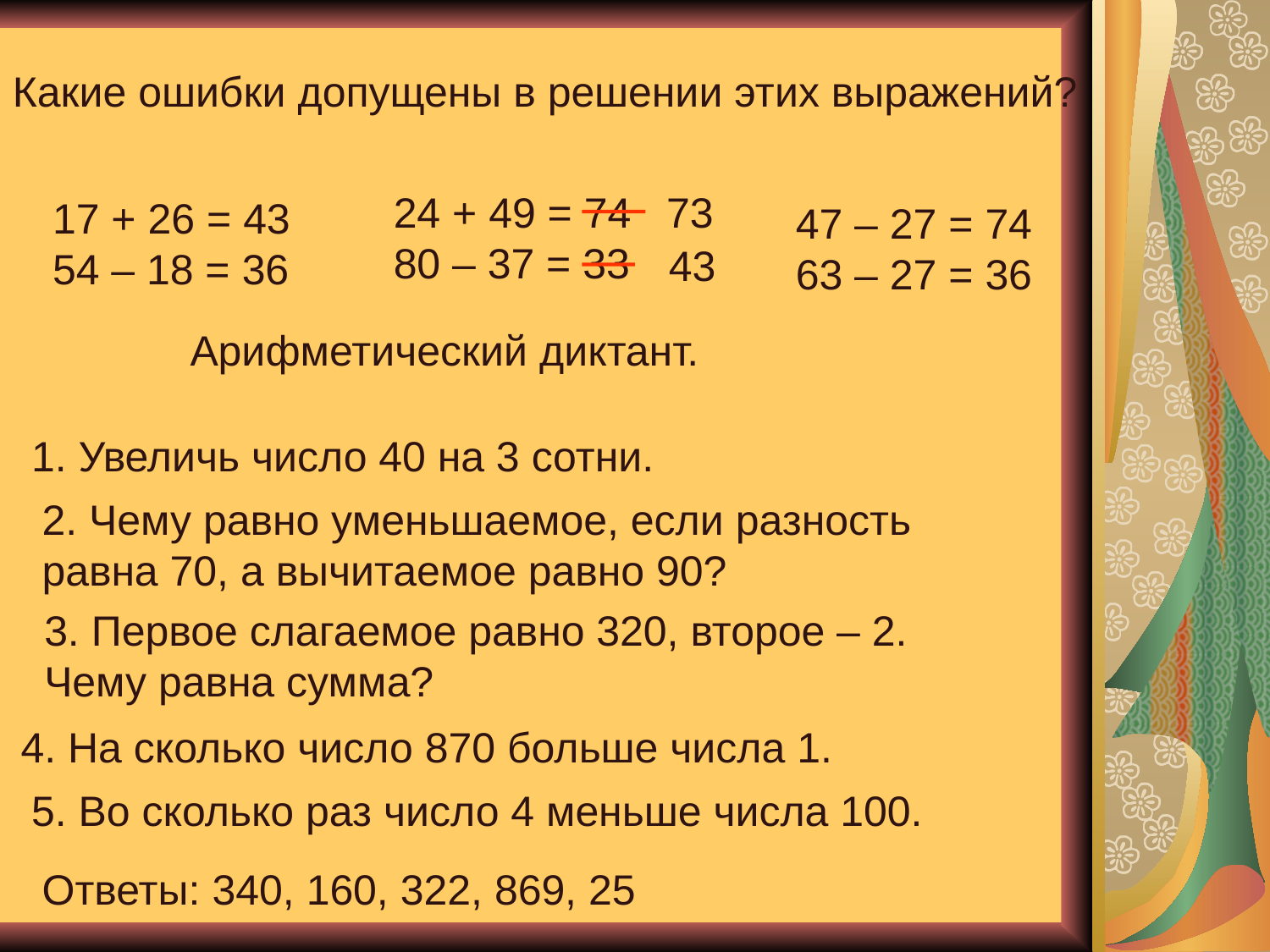

Какие ошибки допущены в решении этих выражений?
24 + 49 = 74
80 – 37 = 33
73
17 + 26 = 43
54 – 18 = 36
47 – 27 = 74
63 – 27 = 36

43

Арифметический диктант.
1. Увеличь число 40 на 3 сотни.
2. Чему равно уменьшаемое, если разность
равна 70, а вычитаемое равно 90?
3. Первое слагаемое равно 320, второе – 2.
Чему равна сумма?
4. На сколько число 870 больше числа 1.
5. Во сколько раз число 4 меньше числа 100.
Ответы: 340, 160, 322, 869, 25